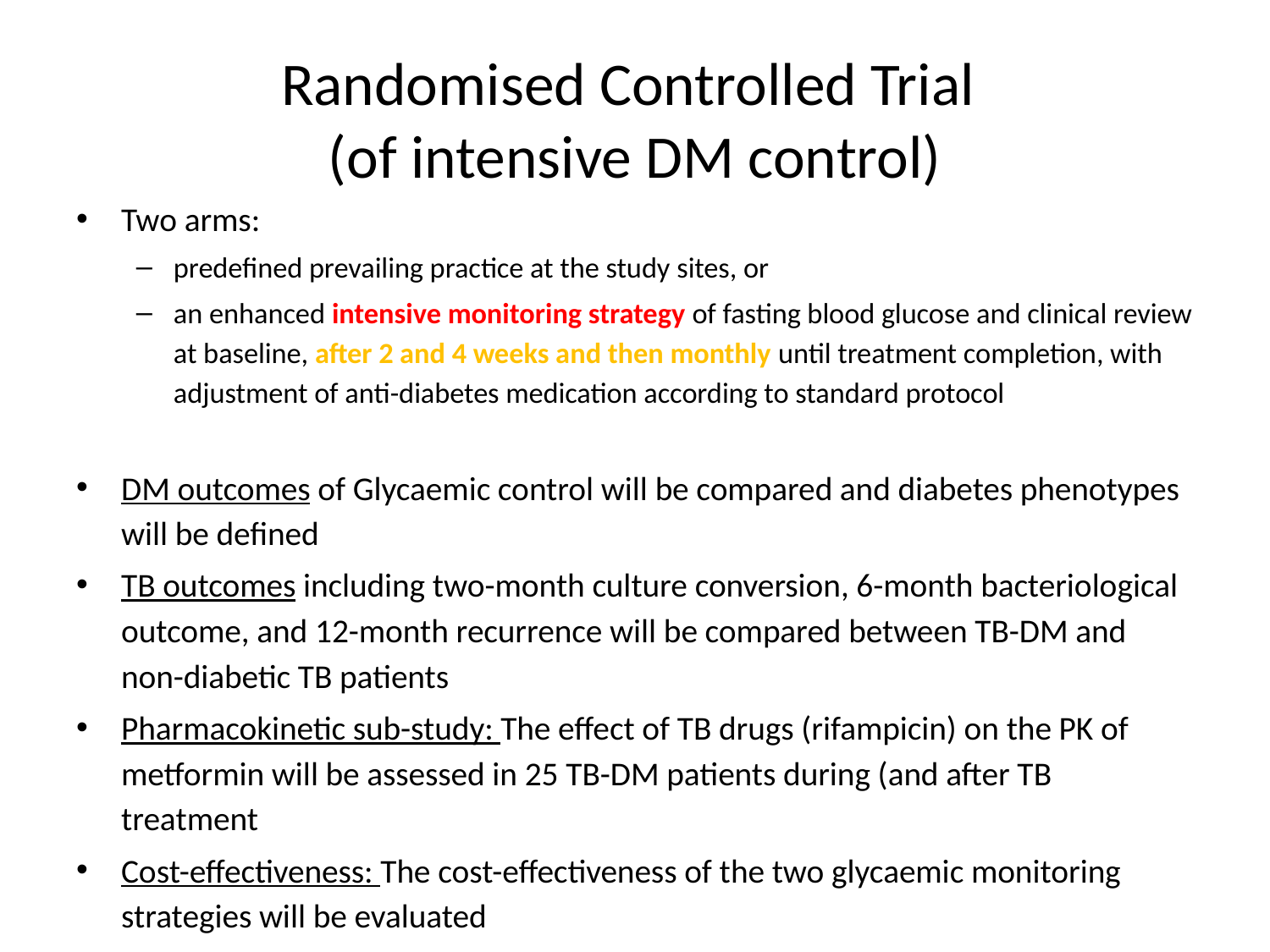

# Randomised Controlled Trial (of intensive DM control)
Two arms:
predefined prevailing practice at the study sites, or
an enhanced intensive monitoring strategy of fasting blood glucose and clinical review at baseline, after 2 and 4 weeks and then monthly until treatment completion, with adjustment of anti-diabetes medication according to standard protocol

DM outcomes of Glycaemic control will be compared and diabetes phenotypes will be defined
TB outcomes including two-month culture conversion, 6-month bacteriological outcome, and 12-month recurrence will be compared between TB-DM and non-diabetic TB patients
Pharmacokinetic sub-study: The effect of TB drugs (rifampicin) on the PK of metformin will be assessed in 25 TB-DM patients during (and after TB treatment
Cost-effectiveness: The cost-effectiveness of the two glycaemic monitoring strategies will be evaluated